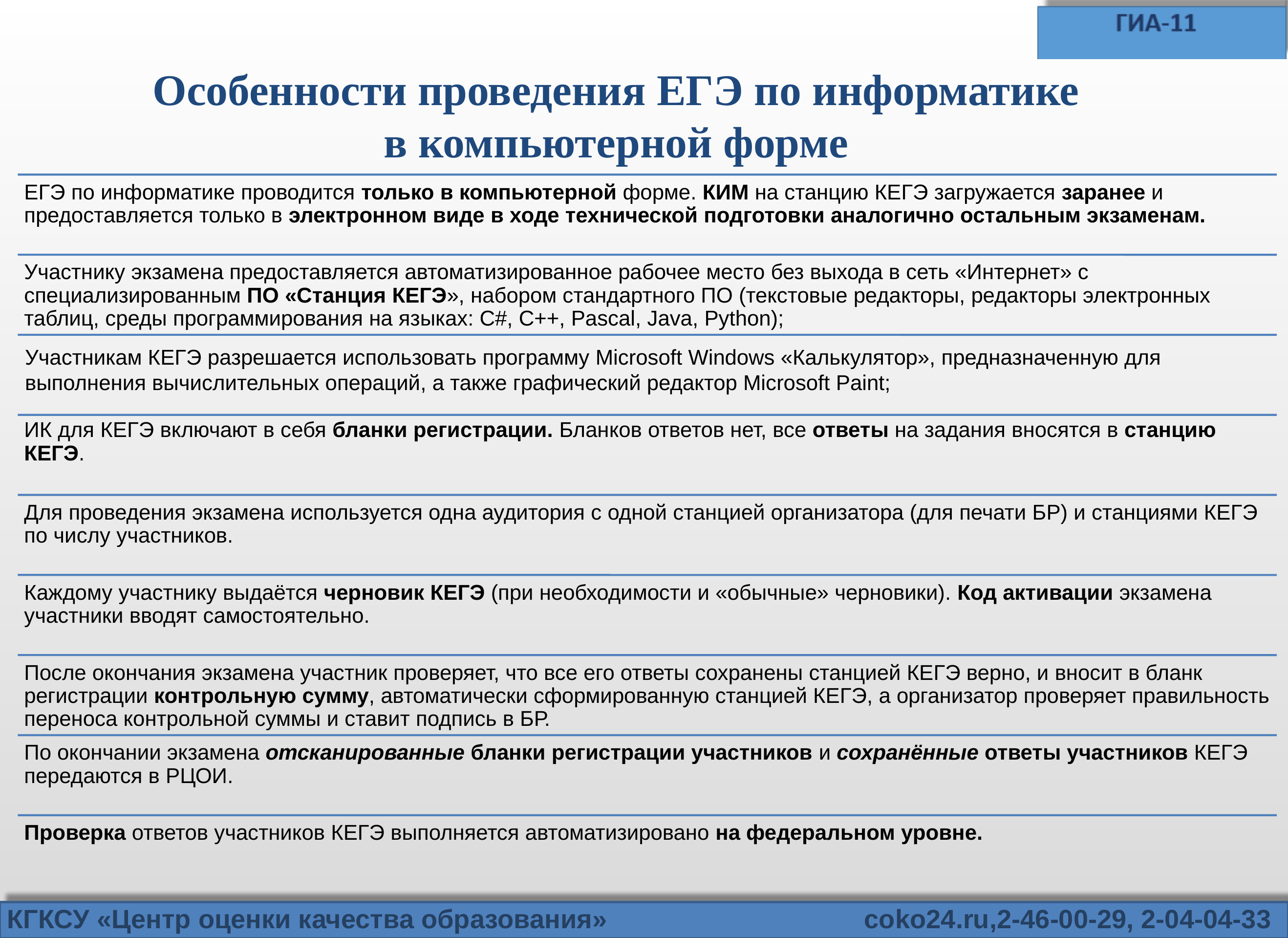

# Особенности проведения ЕГЭ по информатике в компьютерной форме
ЕГЭ по информатике проводится только в компьютерной форме. КИМ на станцию КЕГЭ загружается заранее и предоставляется только в электронном виде в ходе технической подготовки аналогично остальным экзаменам.
Участнику экзамена предоставляется автоматизированное рабочее место без выхода в сеть «Интернет» с специализированным ПО «Станция КЕГЭ», набором стандартного ПО (текстовые редакторы, редакторы электронных таблиц, среды программирования на языках: C#, C++, Pascal, Java, Python);

ИК для КЕГЭ включают в себя бланки регистрации. Бланков ответов нет, все ответы на задания вносятся в станцию КЕГЭ.
Для проведения экзамена используется одна аудитория с одной станцией организатора (для печати БР) и станциями КЕГЭ по числу участников.
Каждому участнику выдаётся черновик КЕГЭ (при необходимости и «обычные» черновики). Код активации экзамена участники вводят самостоятельно.
После окончания экзамена участник проверяет, что все его ответы сохранены станцией КЕГЭ верно, и вносит в бланк регистрации контрольную сумму, автоматически сформированную станцией КЕГЭ, а организатор проверяет правильность переноса контрольной суммы и ставит подпись в БР.
По окончании экзамена отсканированные бланки регистрации участников и сохранённые ответы участников КЕГЭ передаются в РЦОИ.
Проверка ответов участников КЕГЭ выполняется автоматизировано на федеральном уровне.
Участникам КЕГЭ разрешается использовать программу Microsoft Windows «Калькулятор», предназначенную для выполнения вычислительных операций, а также графический редактор Microsoft Paint;